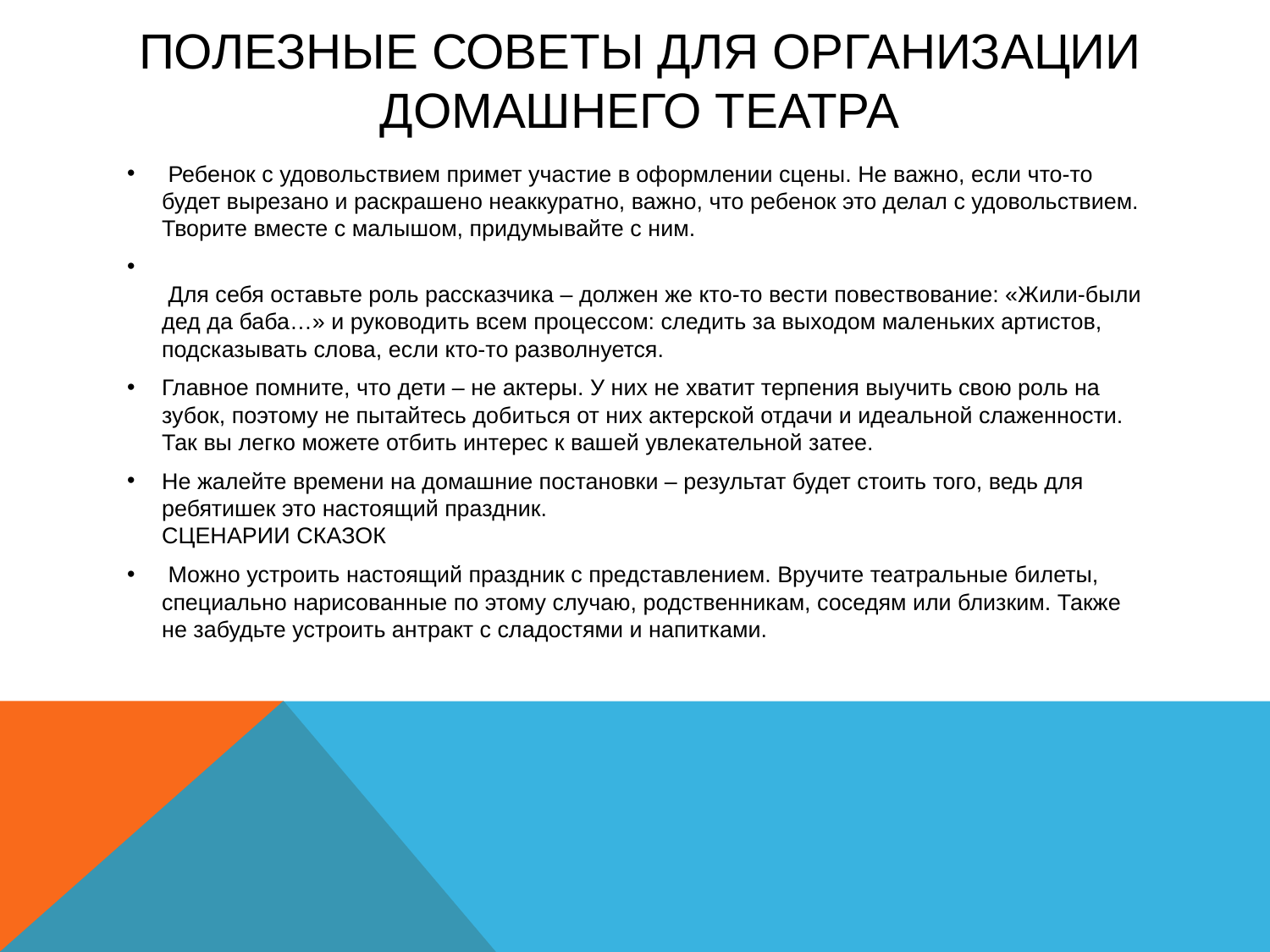

# Полезные советы для организации домашнего театра
 Ребенок с удовольствием примет участие в оформлении сцены. Не важно, если что-то будет вырезано и раскрашено неаккуратно, важно, что ребенок это делал с удовольствием. Творите вместе с малышом, придумывайте с ним.
 Для себя оставьте роль рассказчика – должен же кто-то вести повествование: «Жили-были дед да баба…» и руководить всем процессом: следить за выходом маленьких артистов, подсказывать слова, если кто-то разволнуется.
Главное помните, что дети – не актеры. У них не хватит терпения выучить свою роль на зубок, поэтому не пытайтесь добиться от них актерской отдачи и идеальной слаженности. Так вы легко можете отбить интерес к вашей увлекательной затее.
Не жалейте времени на домашние постановки – результат будет стоить того, ведь для ребятишек это настоящий праздник. 
СЦЕНАРИИ СКАЗОК
 Можно устроить настоящий праздник с представлением. Вручите театральные билеты, специально нарисованные по этому случаю, родственникам, соседям или близким. Также не забудьте устроить антракт с сладостями и напитками.